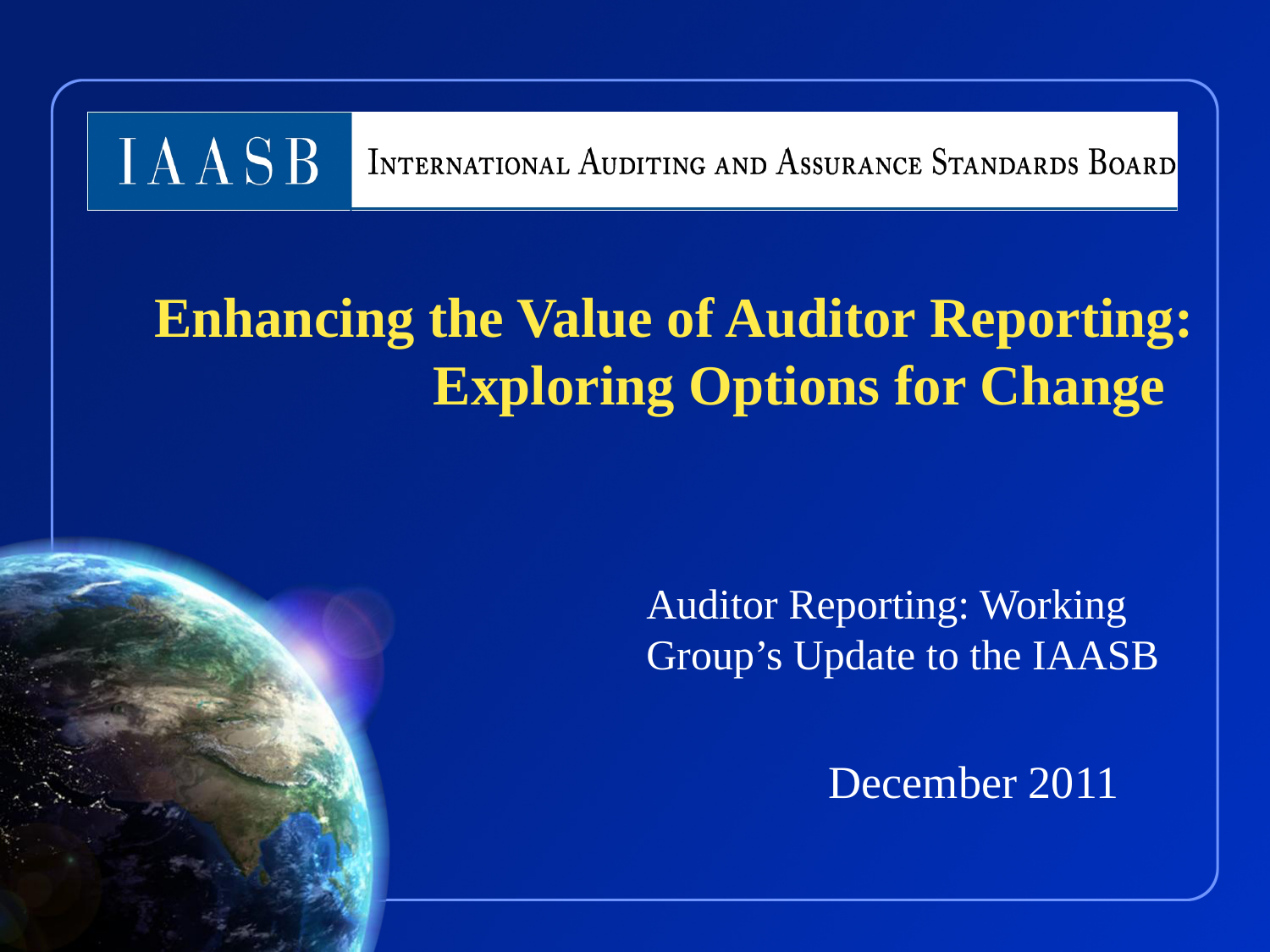

Enhancing the Value of Auditor Reporting: Exploring Options for Change

Auditor Reporting: Working Group’s Update to the IAASB

December 2011